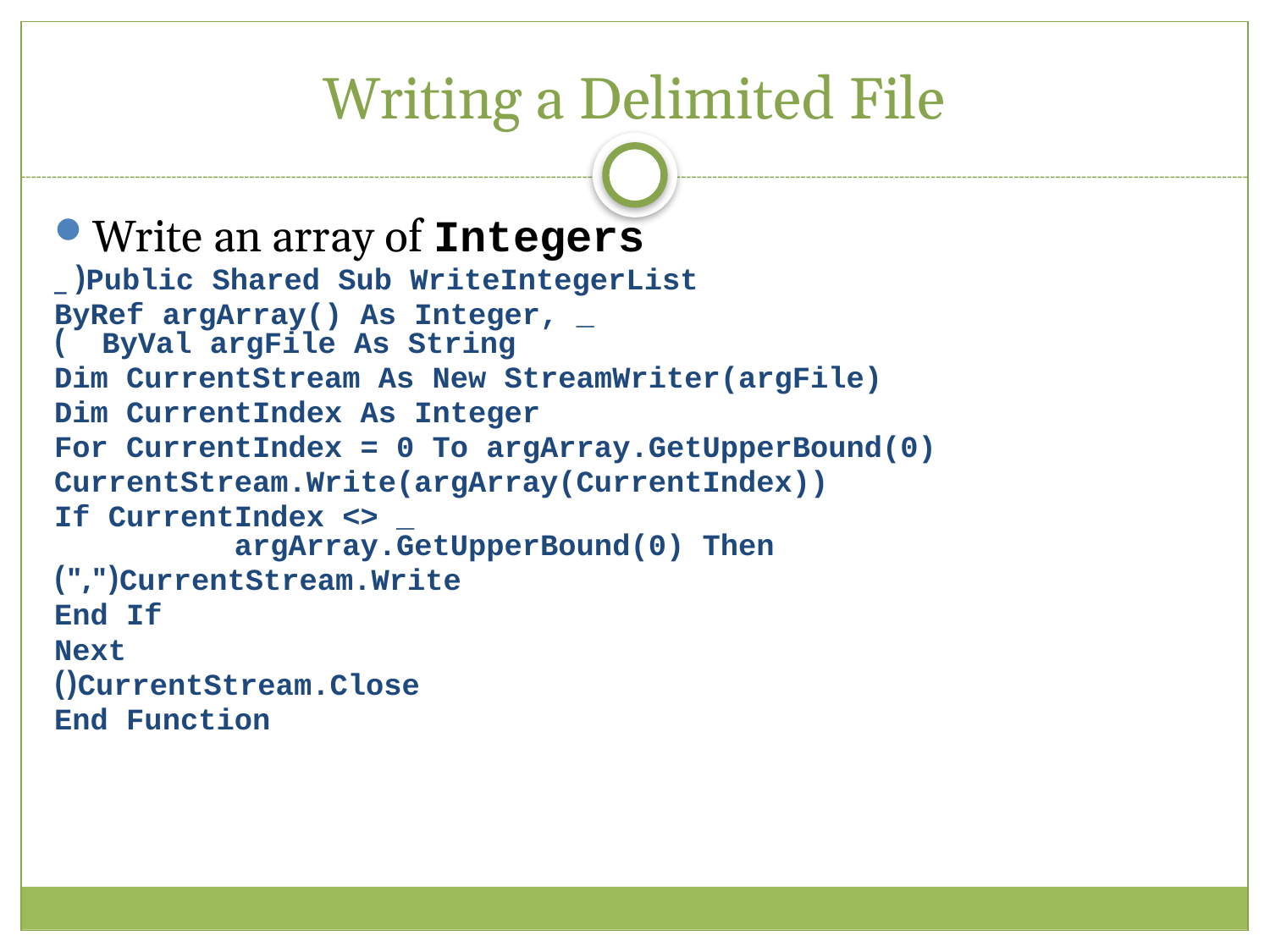

# Writing a Delimited File
Write an array of Integers
Public Shared Sub WriteIntegerList( _
    ByRef argArray() As Integer, _
  ByVal argFile As String)
    Dim CurrentStream As New StreamWriter(argFile)
    Dim CurrentIndex As Integer
    For CurrentIndex = 0 To argArray.GetUpperBound(0)
        CurrentStream.Write(argArray(CurrentIndex))
        If CurrentIndex <> _
          argArray.GetUpperBound(0) Then
            CurrentStream.Write(",")
        End If
    Next
    CurrentStream.Close()
End Function